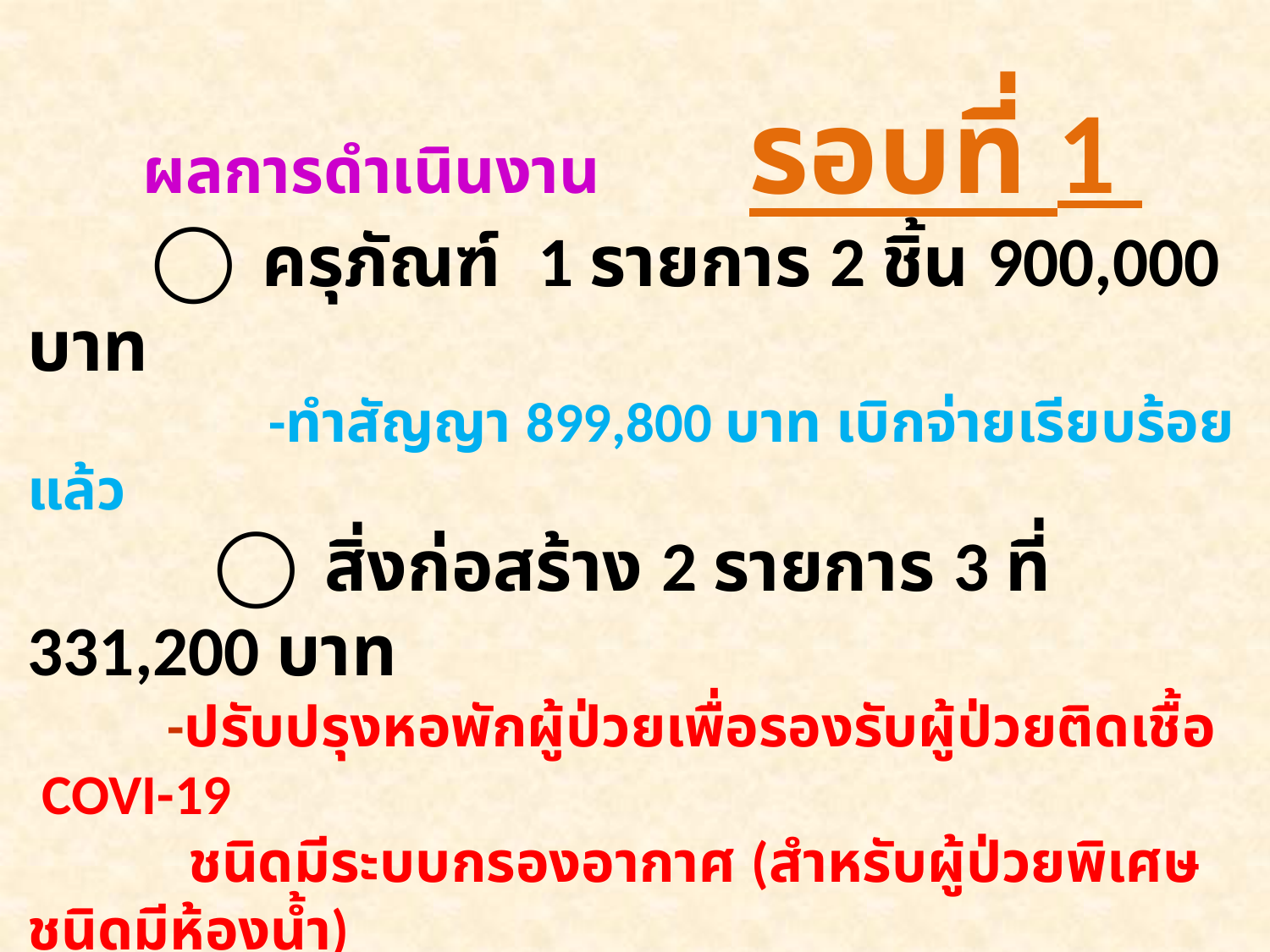

ผลการดำเนินงาน         รอบที่ 1
	⃝  ครุภัณฑ์  1 รายการ 2 ชิ้น 900,000 บาท
                   -ทำสัญญา 899,800 บาท เบิกจ่ายเรียบร้อยแล้ว
             ⃝  สิ่งก่อสร้าง 2 รายการ 3 ที่ 331,200 บาท
           -ปรับปรุงหอพักผู้ป่วยเพื่อรองรับผู้ป่วยติดเชื้อ COVI-19
           ชนิดมีระบบกรองอากาศ (สำหรับผู้ป่วยพิเศษชนิดมีห้องน้ำ)
                   รพ.เขาสมิง      2 ที่       220,800 บาท
                    รพ.แหลมงอบ 1 ที่       110,400 บาท
        วิธีเฉพาะเจาะจง รายงานผลการพิจารณาแล้ว
        คาดว่าจะลงนามสัญญา ต้นเดือน สิงหาคม 2564